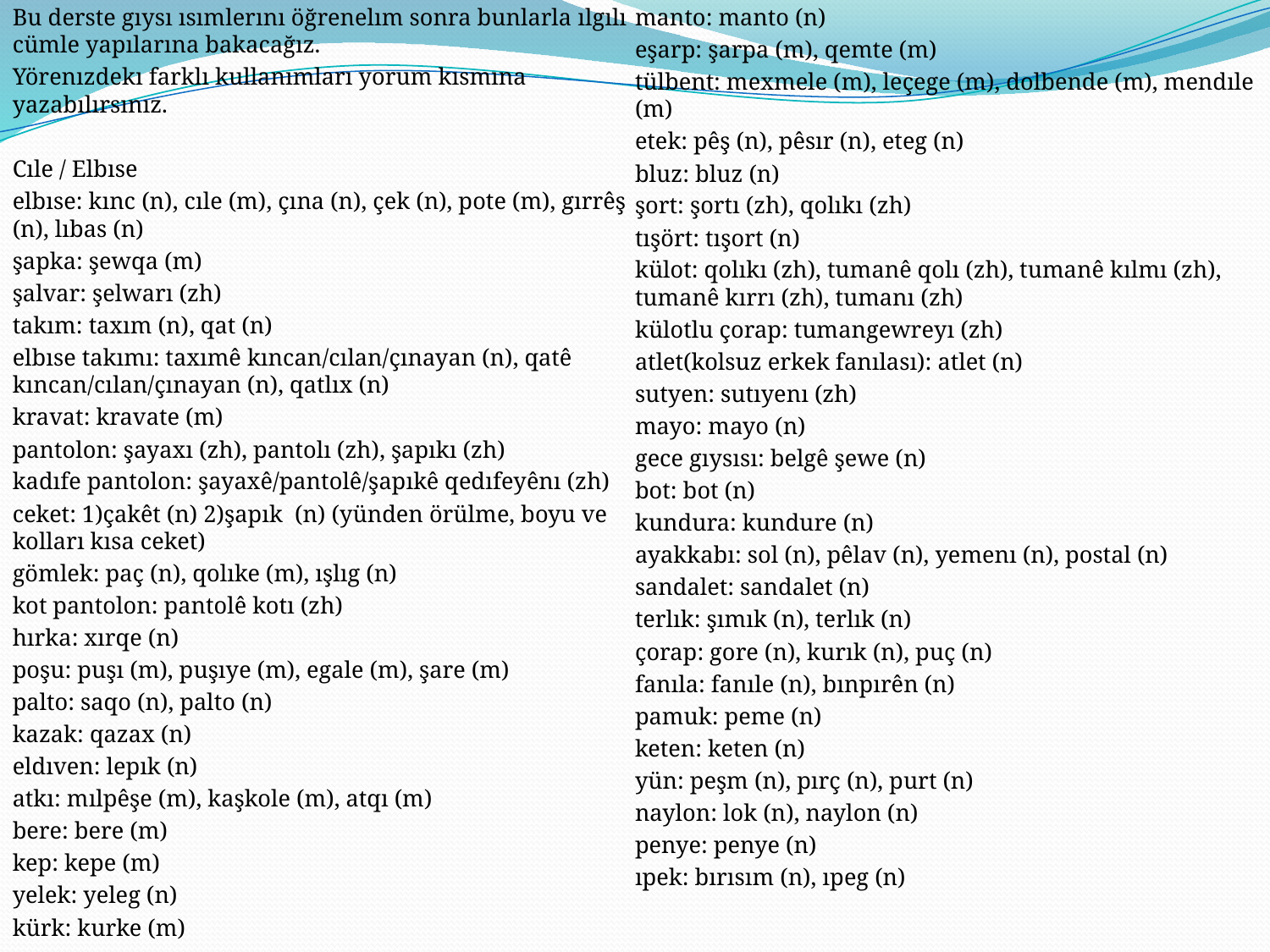

Bu derste gıysı ısımlerını öğrenelım sonra bunlarla ılgılı cümle yapılarına bakacağız.
Yörenızdekı farklı kullanımları yorum kısmına yazabılırsınız.

Cıle / Elbıse
elbıse: kınc (n), cıle (m), çına (n), çek (n), pote (m), gırrêş (n), lıbas (n)
şapka: şewqa (m)
şalvar: şelwarı (zh)
takım: taxım (n), qat (n)
elbıse takımı: taxımê kıncan/cılan/çınayan (n), qatê kıncan/cılan/çınayan (n), qatlıx (n)
kravat: kravate (m)
pantolon: şayaxı (zh), pantolı (zh), şapıkı (zh)
kadıfe pantolon: şayaxê/pantolê/şapıkê qedıfeyênı (zh)
ceket: 1)çakêt (n) 2)şapık  (n) (yünden örülme, boyu ve kolları kısa ceket)
gömlek: paç (n), qolıke (m), ışlıg (n)
kot pantolon: pantolê kotı (zh)
hırka: xırqe (n)
poşu: puşı (m), puşıye (m), egale (m), şare (m)
palto: saqo (n), palto (n)
kazak: qazax (n)
eldıven: lepık (n)
atkı: mılpêşe (m), kaşkole (m), atqı (m)
bere: bere (m)
kep: kepe (m)
yelek: yeleg (n)
kürk: kurke (m)
manto: manto (n)
eşarp: şarpa (m), qemte (m)
tülbent: mexmele (m), leçege (m), dolbende (m), mendıle (m)
etek: pêş (n), pêsır (n), eteg (n)
bluz: bluz (n)
şort: şortı (zh), qolıkı (zh)
tışört: tışort (n)
külot: qolıkı (zh), tumanê qolı (zh), tumanê kılmı (zh), tumanê kırrı (zh), tumanı (zh)
külotlu çorap: tumangewreyı (zh)
atlet(kolsuz erkek fanılası): atlet (n)
sutyen: sutıyenı (zh)
mayo: mayo (n)
gece gıysısı: belgê şewe (n)
bot: bot (n)
kundura: kundure (n)
ayakkabı: sol (n), pêlav (n), yemenı (n), postal (n)
sandalet: sandalet (n)
terlık: şımık (n), terlık (n)
çorap: gore (n), kurık (n), puç (n)
fanıla: fanıle (n), bınpırên (n)
pamuk: peme (n)
keten: keten (n)
yün: peşm (n), pırç (n), purt (n)
naylon: lok (n), naylon (n)
penye: penye (n)
ıpek: bırısım (n), ıpeg (n)